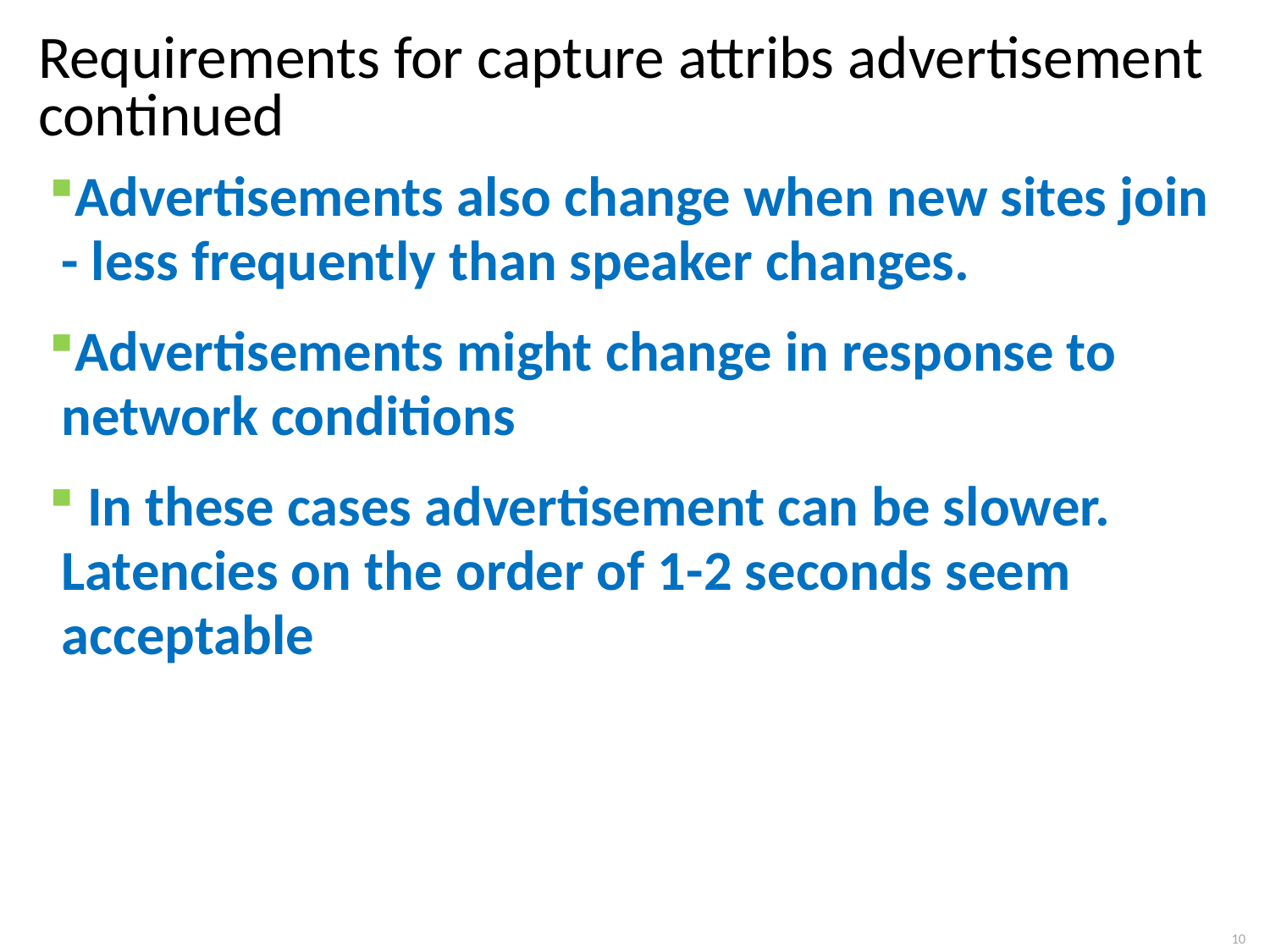

# Requirements for capture attribs advertisement continued
Advertisements also change when new sites join - less frequently than speaker changes.
Advertisements might change in response to network conditions
 In these cases advertisement can be slower.  Latencies on the order of 1-2 seconds seem acceptable